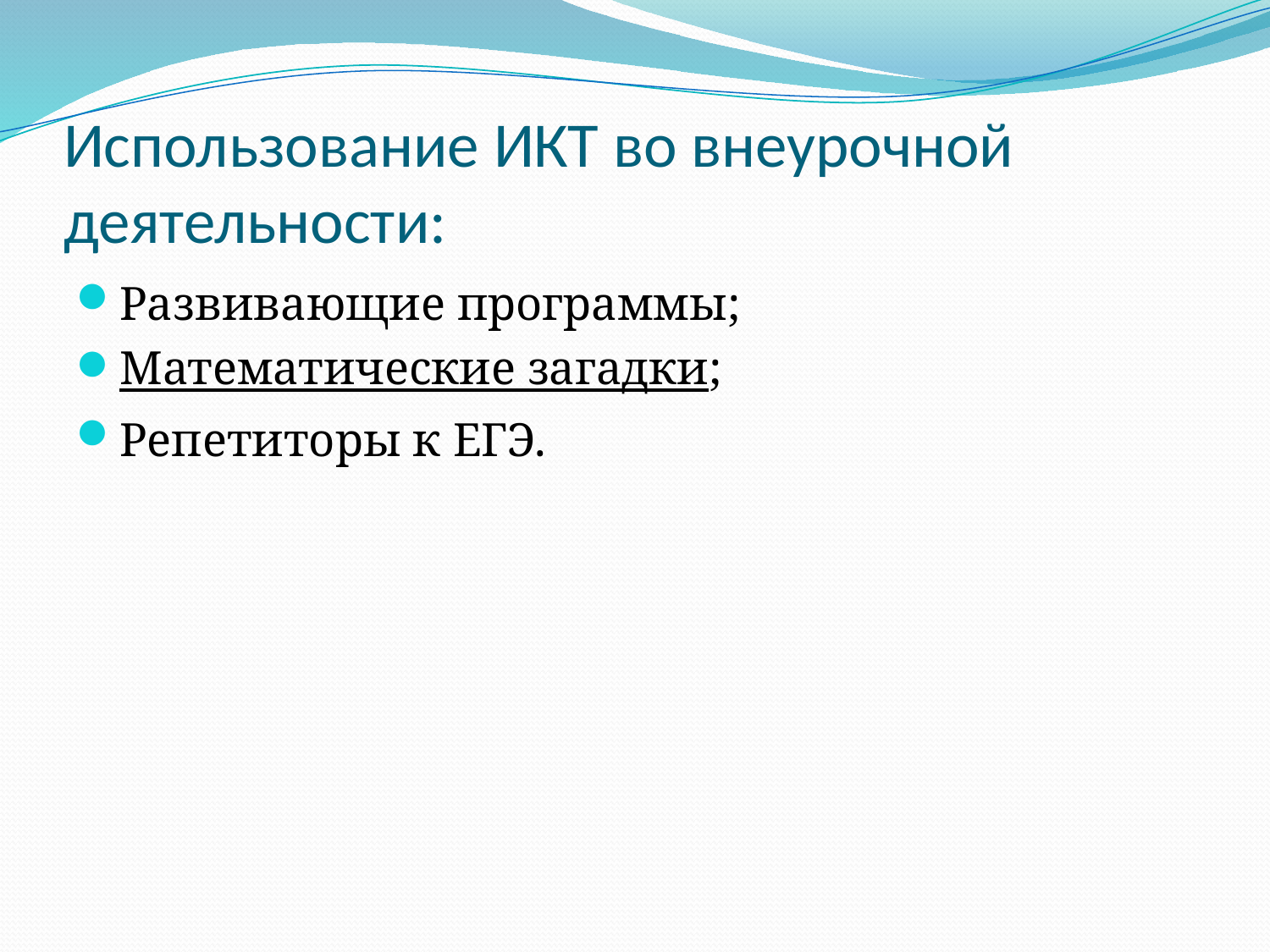

# Использование ИКТ во внеурочной деятельности:
Развивающие программы;
Математические загадки;
Репетиторы к ЕГЭ.